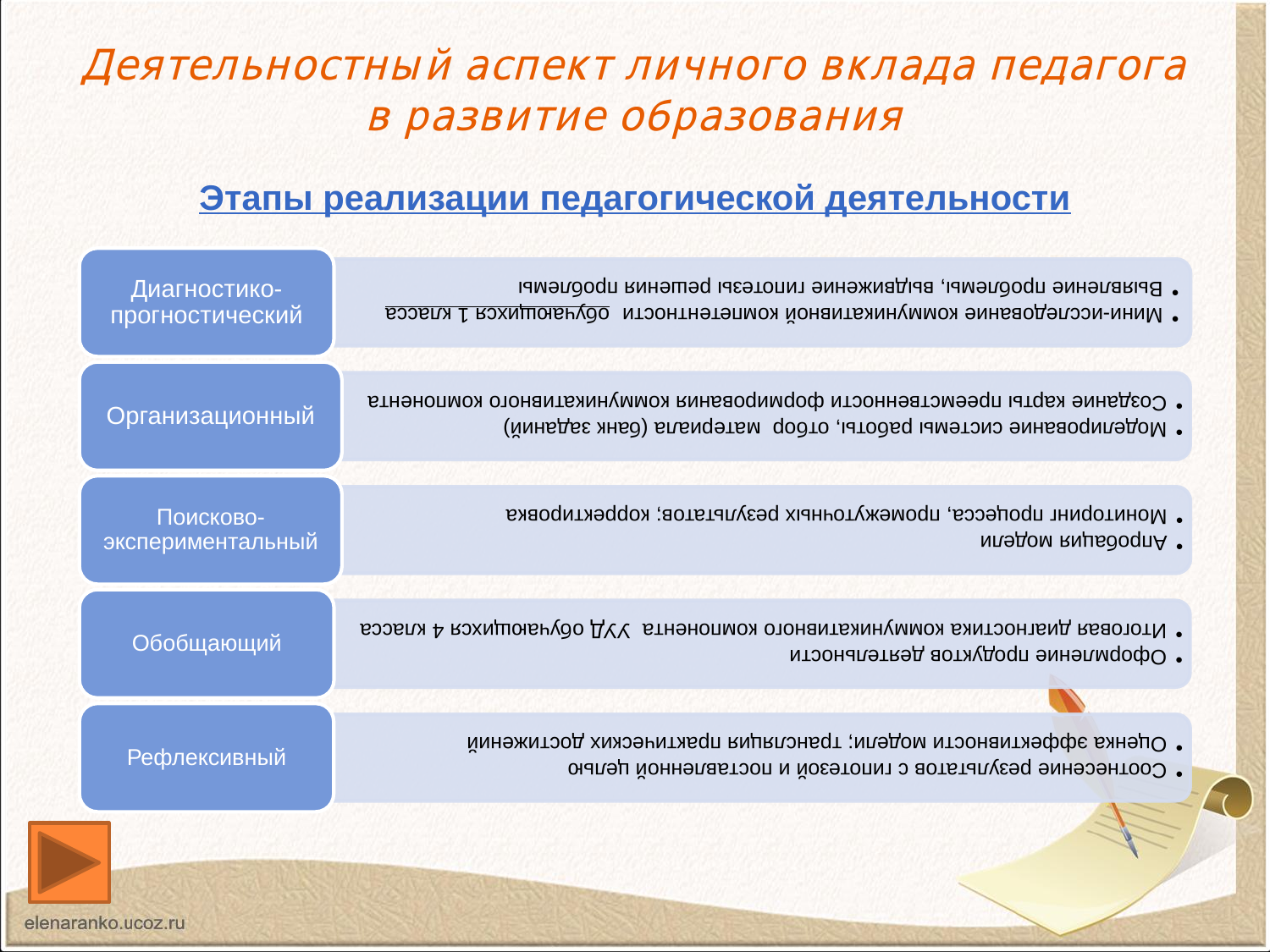

# Деятельностный аспект личного вклада педагога в развитие образования
Этапы реализации педагогической деятельности

Мини-исследование коммуникативной компетентности  обучающихся 1 класса
Выявление проблемы, выдвижение гипотезы решения проблемы
Диагностико-прогностический
Моделирование системы работы, отбор  материала (банк заданий)
Создание карты преемственности формирования коммуникативного компонента
Организационный
Апробация модели
Мониторинг процесса, промежуточных результатов; корректировка
Поисково-экспериментальный
Оформление продуктов деятельности
Итоговая диагностика коммуникативного компонента  УУД обучающихся 4 класса
Обобщающий
Соотнесение результатов с гипотезой и поставленной целью
Оценка эффективности модели; трансляция практических достижений
Рефлексивный